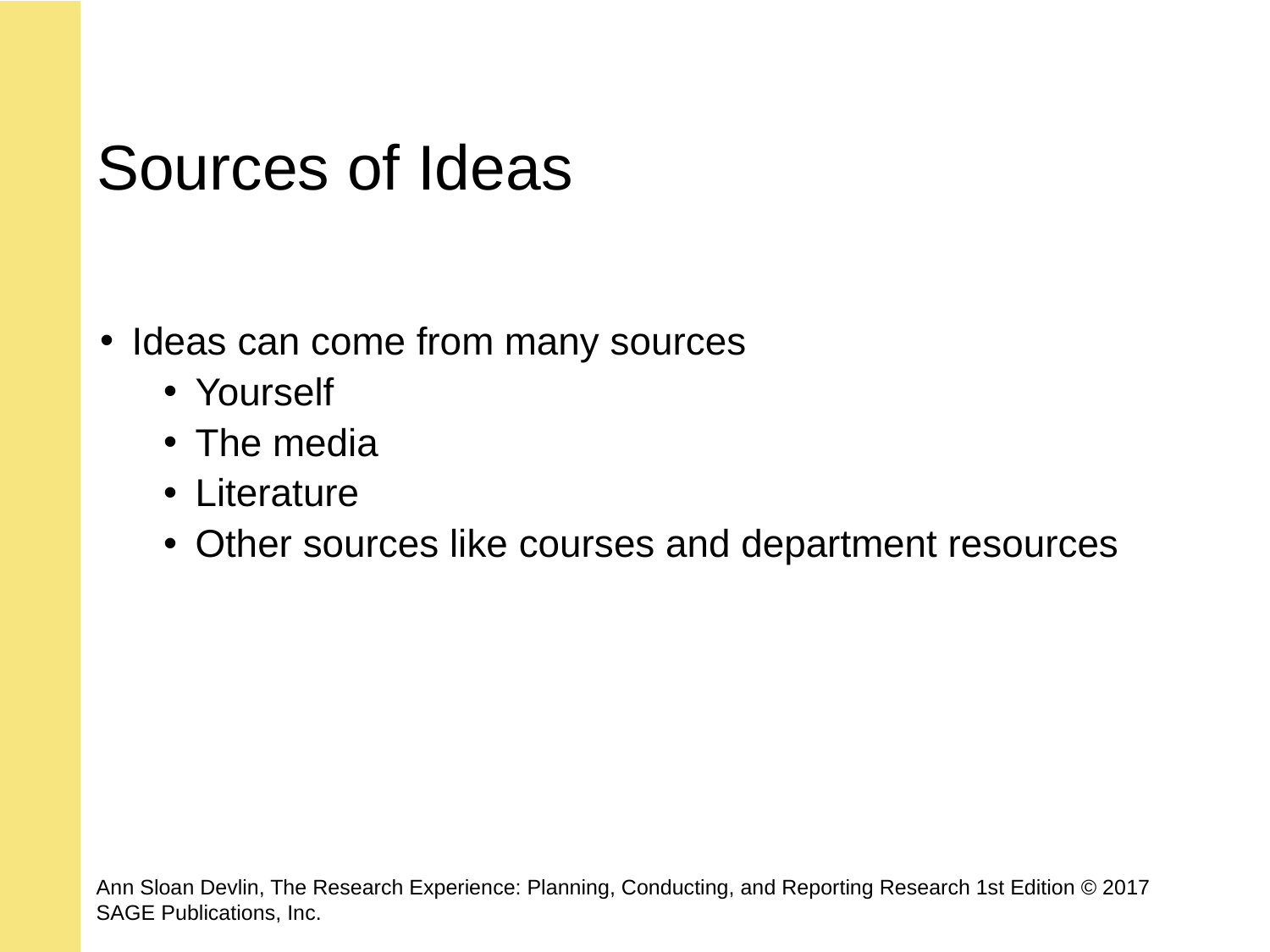

# Sources of Ideas
Ideas can come from many sources
Yourself
The media
Literature
Other sources like courses and department resources